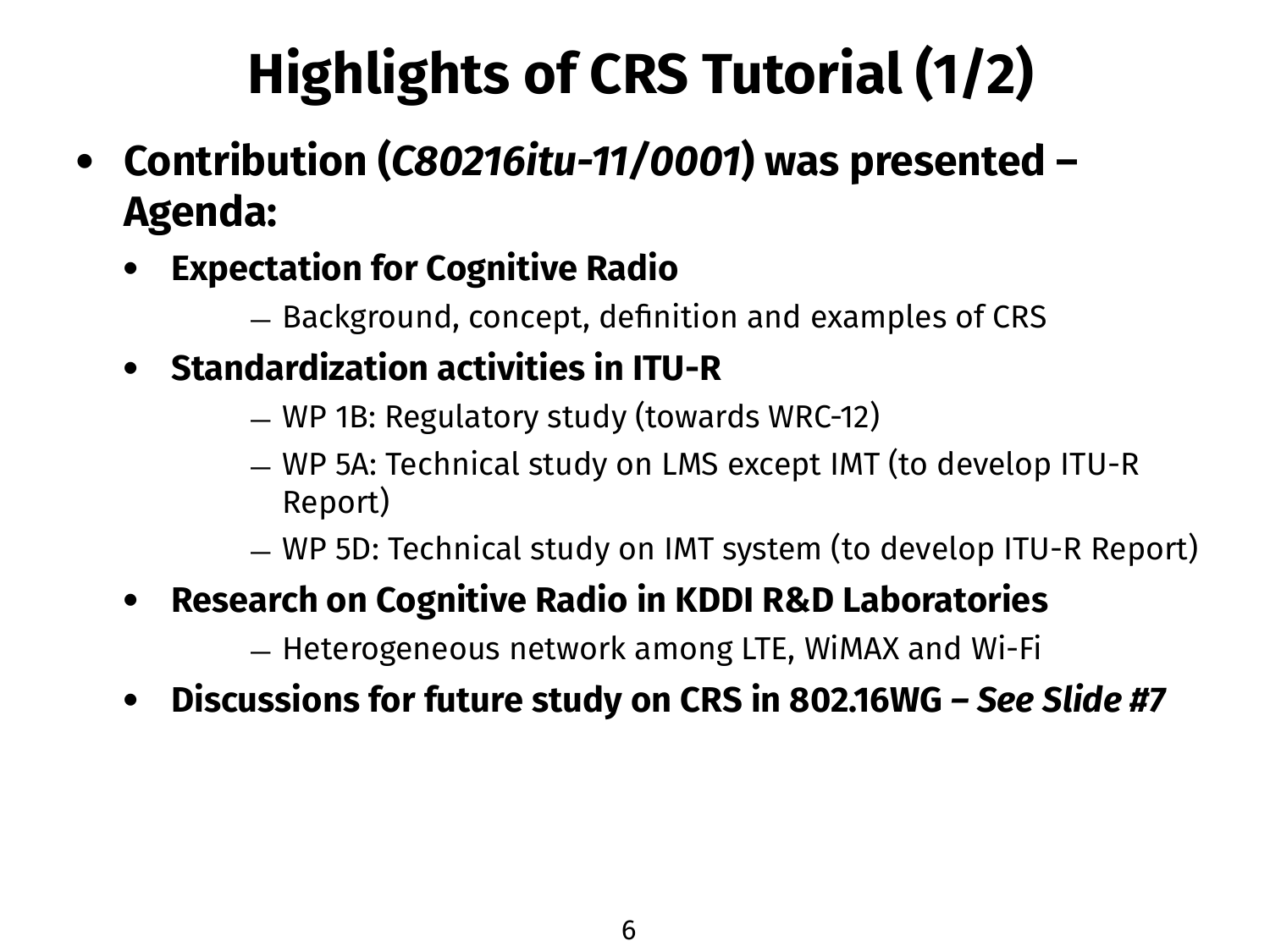

# Highlights of CRS Tutorial (1/2)
Contribution (C80216itu-11/0001) was presented – Agenda:
Expectation for Cognitive Radio
Background, concept, definition and examples of CRS
Standardization activities in ITU-R
WP 1B: Regulatory study (towards WRC-12)
WP 5A: Technical study on LMS except IMT (to develop ITU-R Report)
WP 5D: Technical study on IMT system (to develop ITU-R Report)
Research on Cognitive Radio in KDDI R&D Laboratories
Heterogeneous network among LTE, WiMAX and Wi-Fi
Discussions for future study on CRS in 802.16WG – See Slide #7